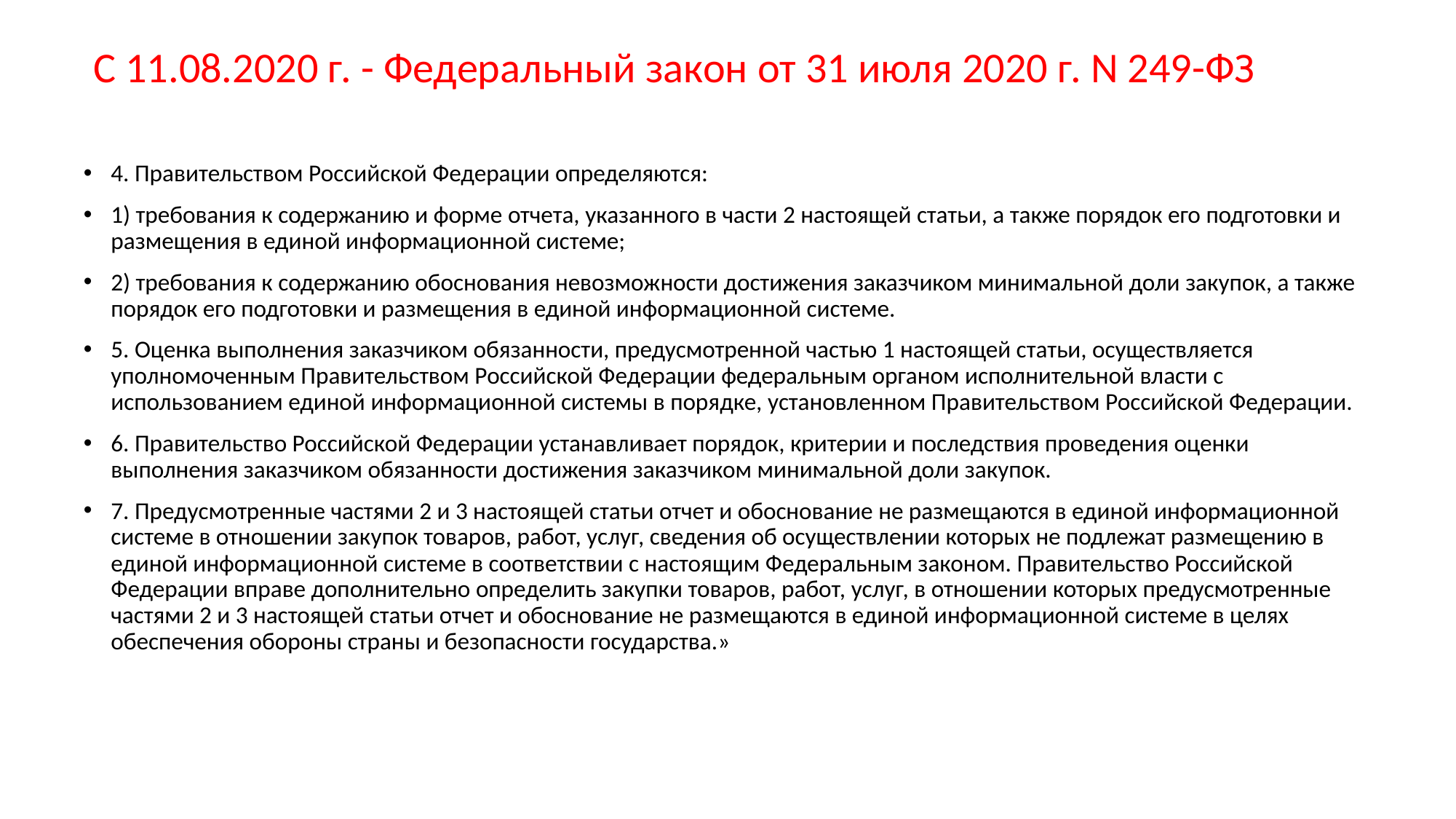

# С 11.08.2020 г. - Федеральный закон от 31 июля 2020 г. N 249-ФЗ
4. Правительством Российской Федерации определяются:
1) требования к содержанию и форме отчета, указанного в части 2 настоящей статьи, а также порядок его подготовки и размещения в единой информационной системе;
2) требования к содержанию обоснования невозможности достижения заказчиком минимальной доли закупок, а также порядок его подготовки и размещения в единой информационной системе.
5. Оценка выполнения заказчиком обязанности, предусмотренной частью 1 настоящей статьи, осуществляется уполномоченным Правительством Российской Федерации федеральным органом исполнительной власти с использованием единой информационной системы в порядке, установленном Правительством Российской Федерации.
6. Правительство Российской Федерации устанавливает порядок, критерии и последствия проведения оценки выполнения заказчиком обязанности достижения заказчиком минимальной доли закупок.
7. Предусмотренные частями 2 и 3 настоящей статьи отчет и обоснование не размещаются в единой информационной системе в отношении закупок товаров, работ, услуг, сведения об осуществлении которых не подлежат размещению в единой информационной системе в соответствии с настоящим Федеральным законом. Правительство Российской Федерации вправе дополнительно определить закупки товаров, работ, услуг, в отношении которых предусмотренные частями 2 и 3 настоящей статьи отчет и обоснование не размещаются в единой информационной системе в целях обеспечения обороны страны и безопасности государства.»